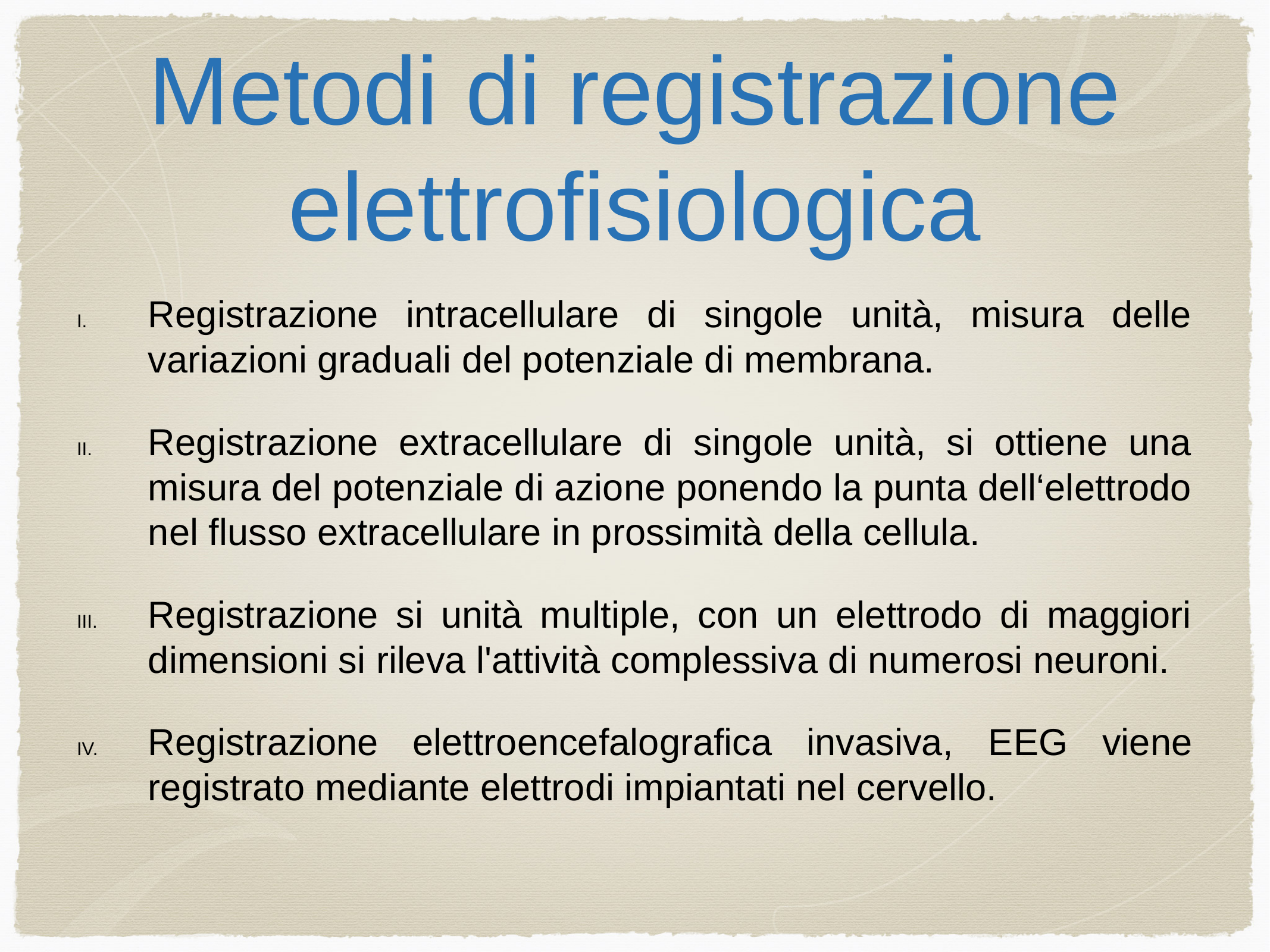

# Metodi di registrazione elettrofisiologica
Registrazione intracellulare di singole unità, misura delle variazioni graduali del potenziale di membrana.
Registrazione extracellulare di singole unità, si ottiene una misura del potenziale di azione ponendo la punta dell‘elettrodo nel flusso extracellulare in prossimità della cellula.
Registrazione si unità multiple, con un elettrodo di maggiori dimensioni si rileva l'attività complessiva di numerosi neuroni.
Registrazione elettroencefalografica invasiva, EEG viene registrato mediante elettrodi impiantati nel cervello.